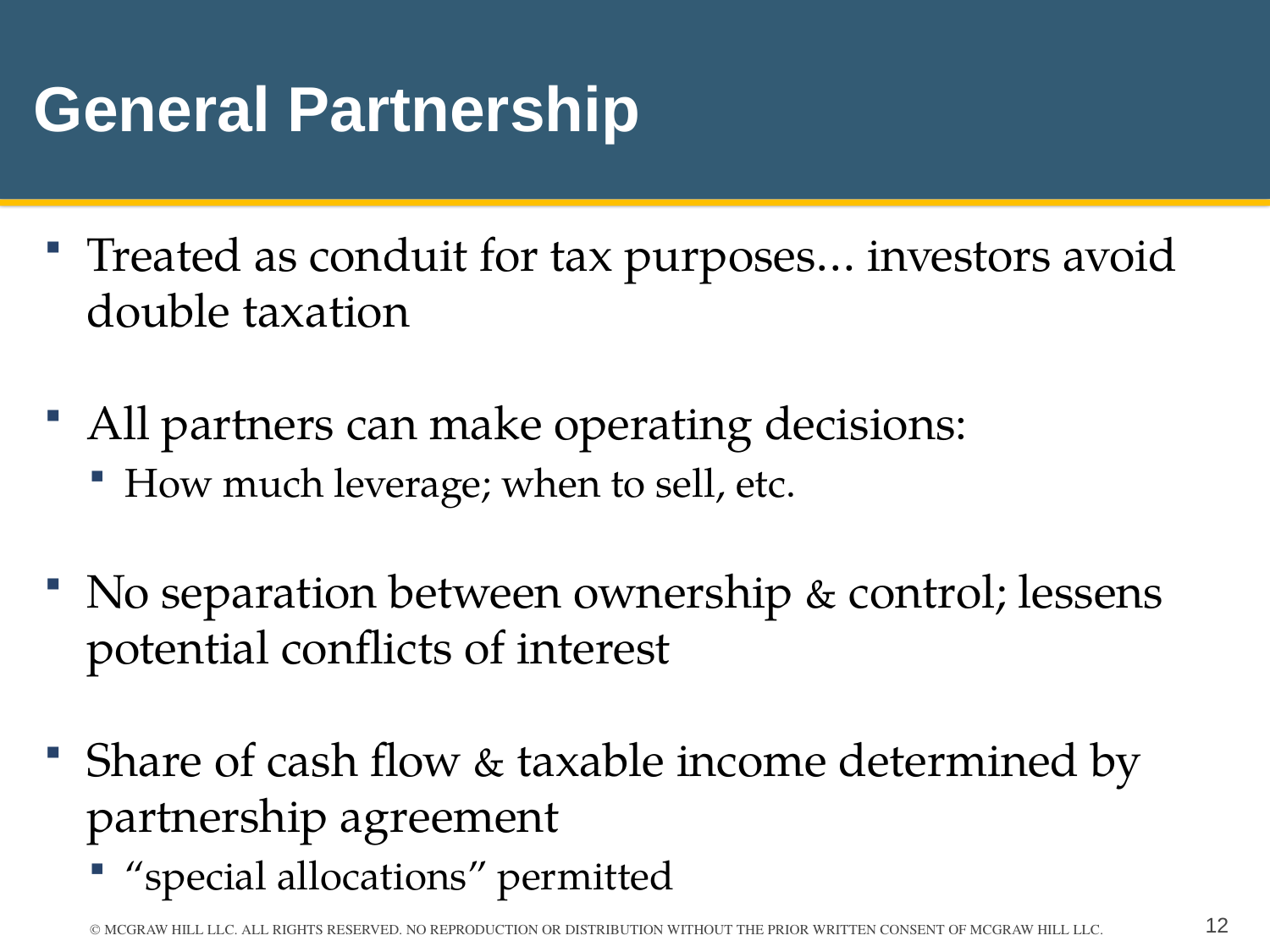

# General Partnership
Treated as conduit for tax purposes… investors avoid double taxation

All partners can make operating decisions:
How much leverage; when to sell, etc.

No separation between ownership & control; lessens potential conflicts of interest

Share of cash flow & taxable income determined by partnership agreement
“special allocations” permitted
© MCGRAW HILL LLC. ALL RIGHTS RESERVED. NO REPRODUCTION OR DISTRIBUTION WITHOUT THE PRIOR WRITTEN CONSENT OF MCGRAW HILL LLC.
12